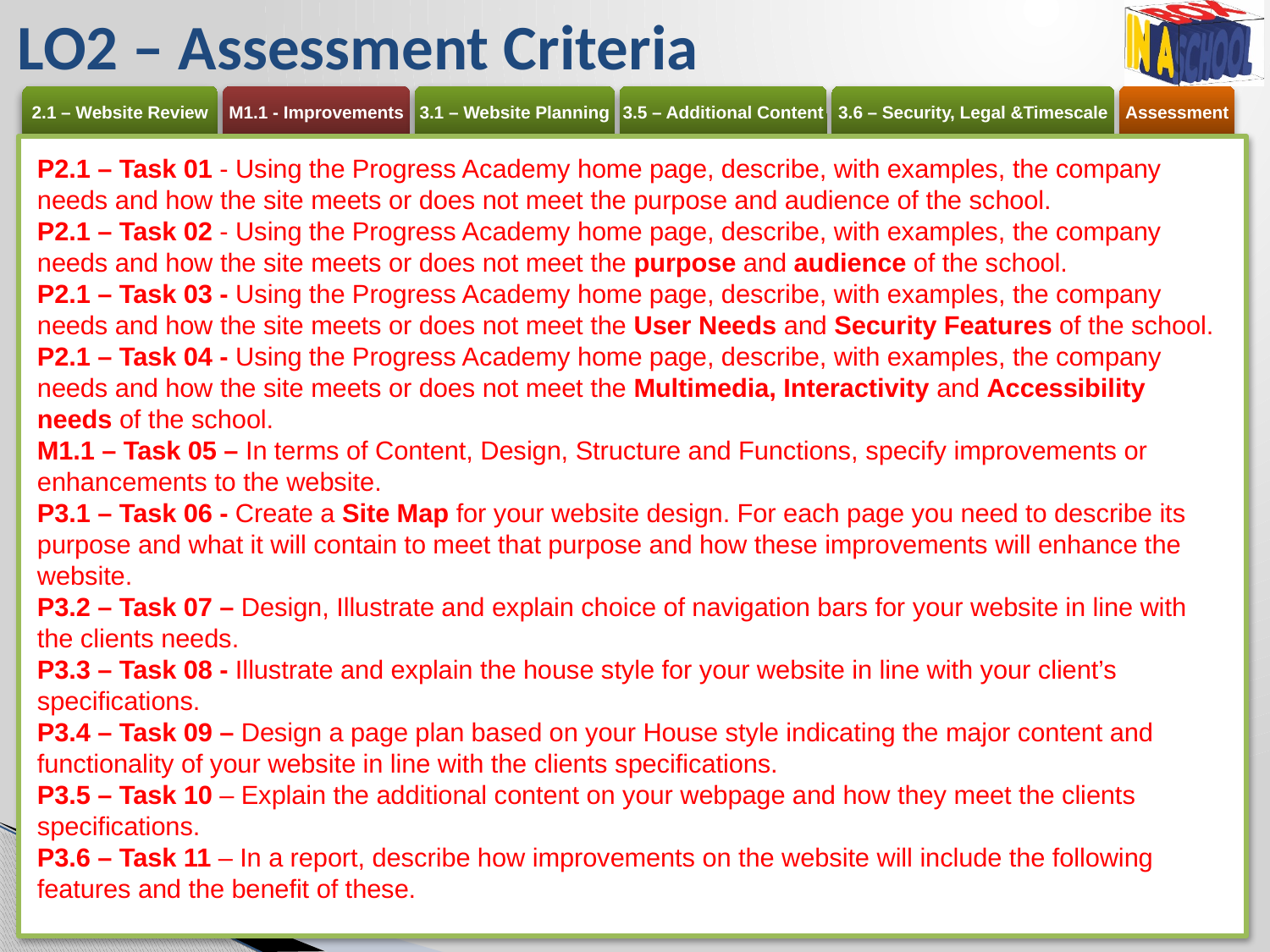

# LO2 – Assessment Criteria
P2.1 – Task 01 - Using the Progress Academy home page, describe, with examples, the company needs and how the site meets or does not meet the purpose and audience of the school.
P2.1 – Task 02 - Using the Progress Academy home page, describe, with examples, the company needs and how the site meets or does not meet the purpose and audience of the school.
P2.1 – Task 03 - Using the Progress Academy home page, describe, with examples, the company needs and how the site meets or does not meet the User Needs and Security Features of the school.
P2.1 – Task 04 - Using the Progress Academy home page, describe, with examples, the company needs and how the site meets or does not meet the Multimedia, Interactivity and Accessibility needs of the school.
M1.1 – Task 05 – In terms of Content, Design, Structure and Functions, specify improvements or enhancements to the website.
P3.1 – Task 06 - Create a Site Map for your website design. For each page you need to describe its purpose and what it will contain to meet that purpose and how these improvements will enhance the website.
P3.2 – Task 07 – Design, Illustrate and explain choice of navigation bars for your website in line with the clients needs.
P3.3 – Task 08 - Illustrate and explain the house style for your website in line with your client’s specifications.
P3.4 – Task 09 – Design a page plan based on your House style indicating the major content and functionality of your website in line with the clients specifications.
P3.5 – Task 10 – Explain the additional content on your webpage and how they meet the clients specifications.
P3.6 – Task 11 – In a report, describe how improvements on the website will include the following features and the benefit of these.